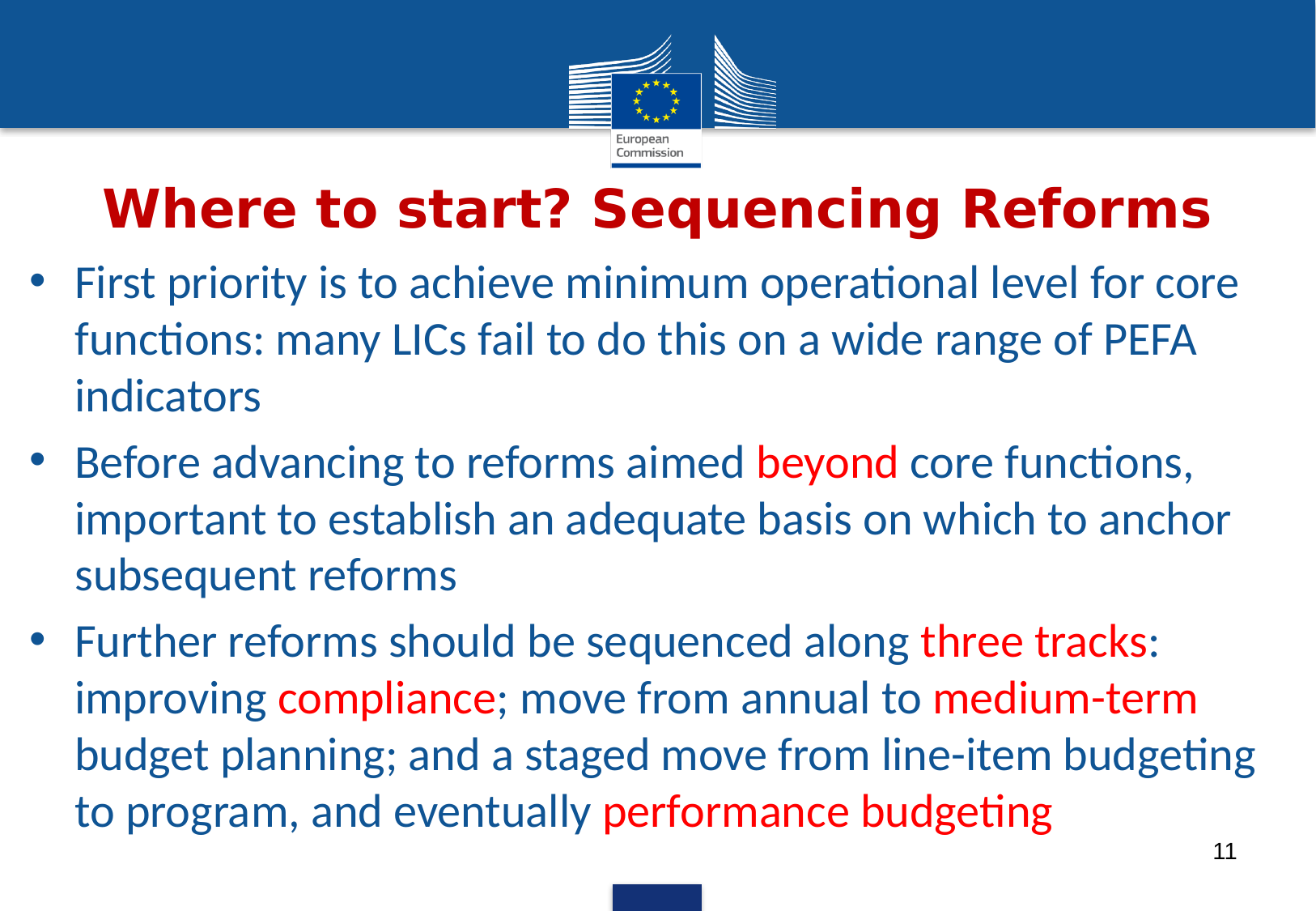

# Where to start? Sequencing Reforms
First priority is to achieve minimum operational level for core functions: many LICs fail to do this on a wide range of PEFA indicators
Before advancing to reforms aimed beyond core functions, important to establish an adequate basis on which to anchor subsequent reforms
Further reforms should be sequenced along three tracks: improving compliance; move from annual to medium-term budget planning; and a staged move from line-item budgeting to program, and eventually performance budgeting

11